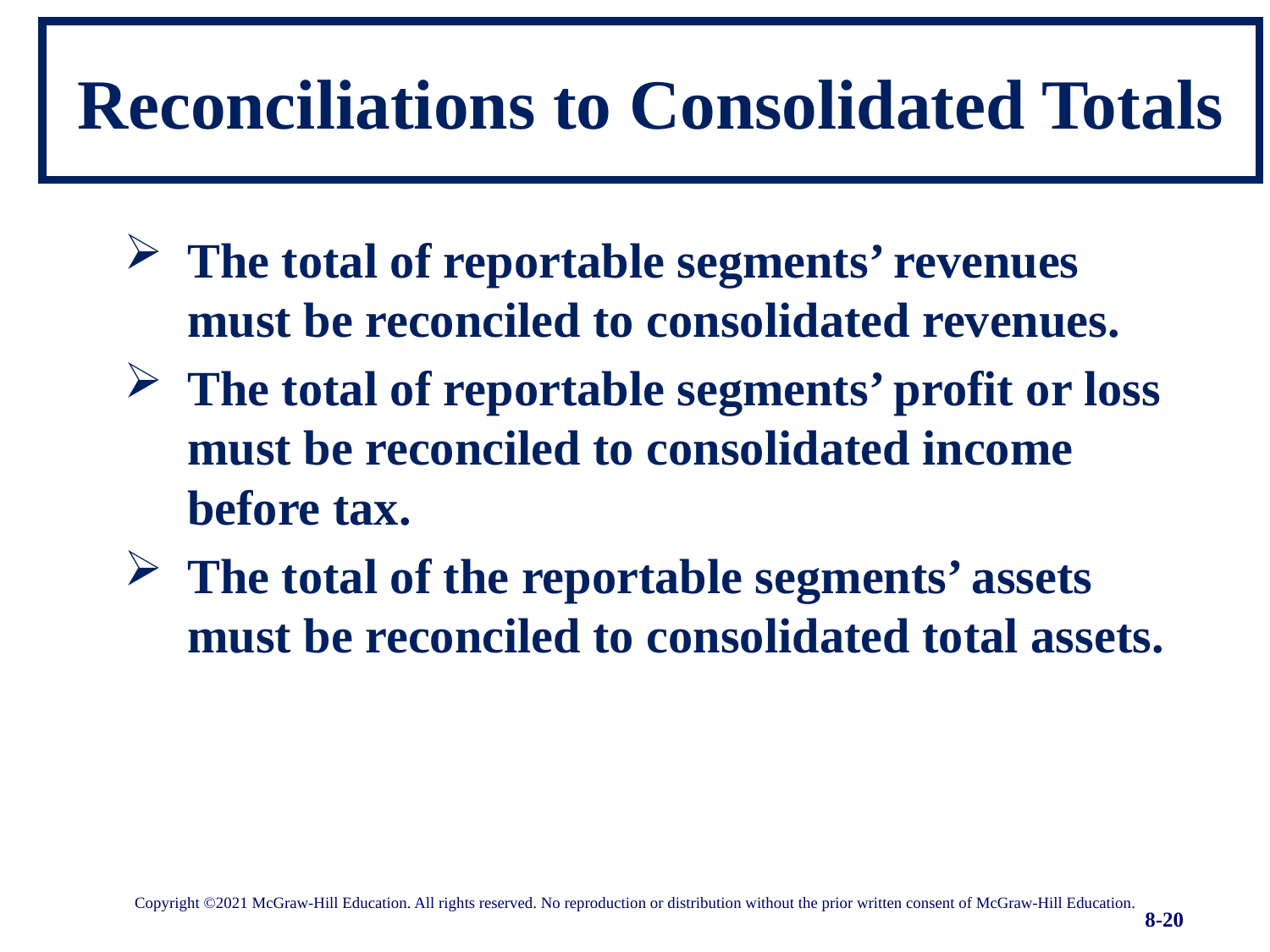

# Reconciliations to Consolidated Totals
The total of reportable segments’ revenues must be reconciled to consolidated revenues.
The total of reportable segments’ profit or loss must be reconciled to consolidated income before tax.
The total of the reportable segments’ assets must be reconciled to consolidated total assets.
Copyright ©2021 McGraw-Hill Education. All rights reserved. No reproduction or distribution without the prior written consent of McGraw-Hill Education.